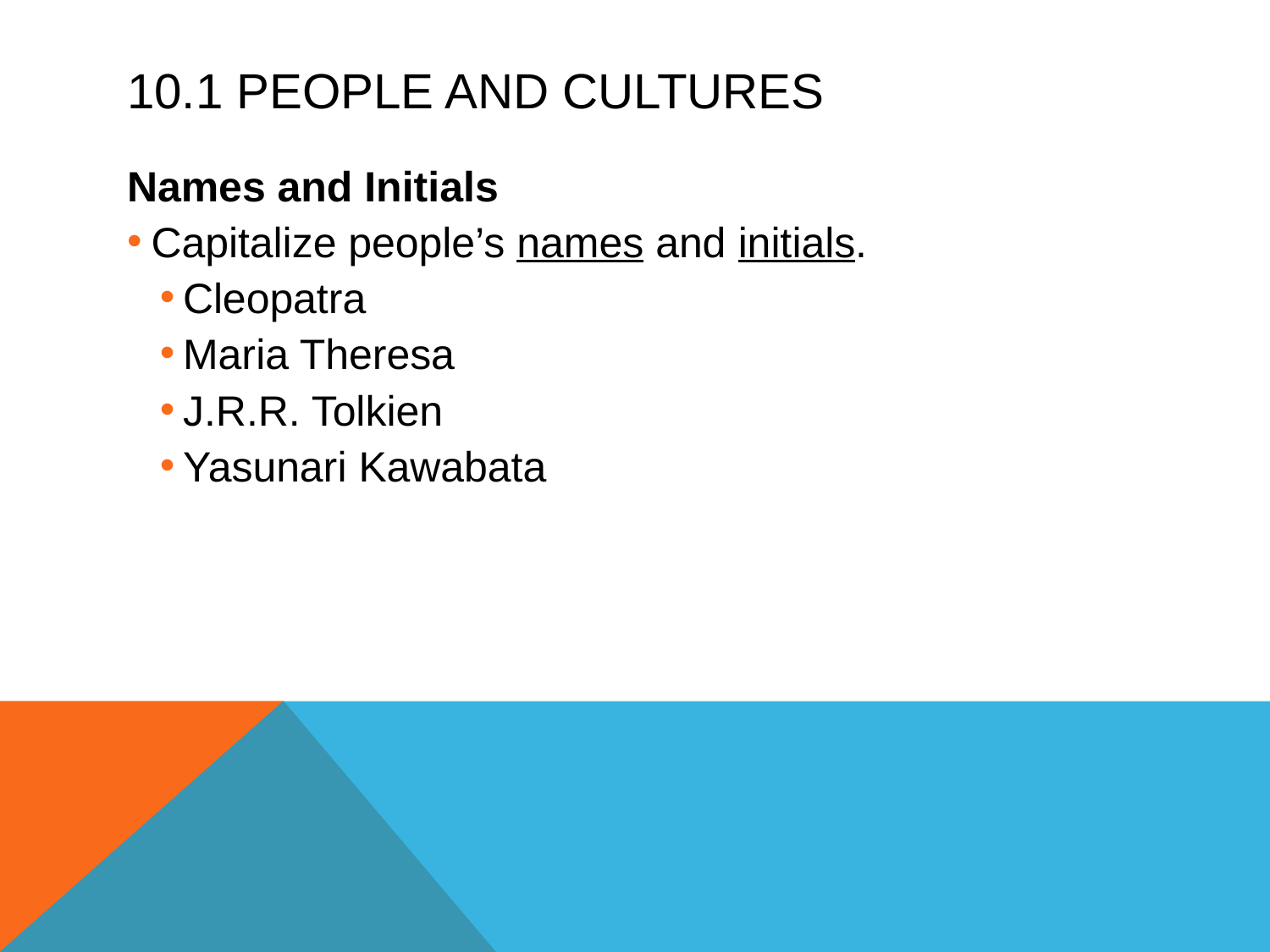

# 10.1 People and Cultures
Names and Initials
Capitalize people’s names and initials.
Cleopatra
Maria Theresa
J.R.R. Tolkien
Yasunari Kawabata